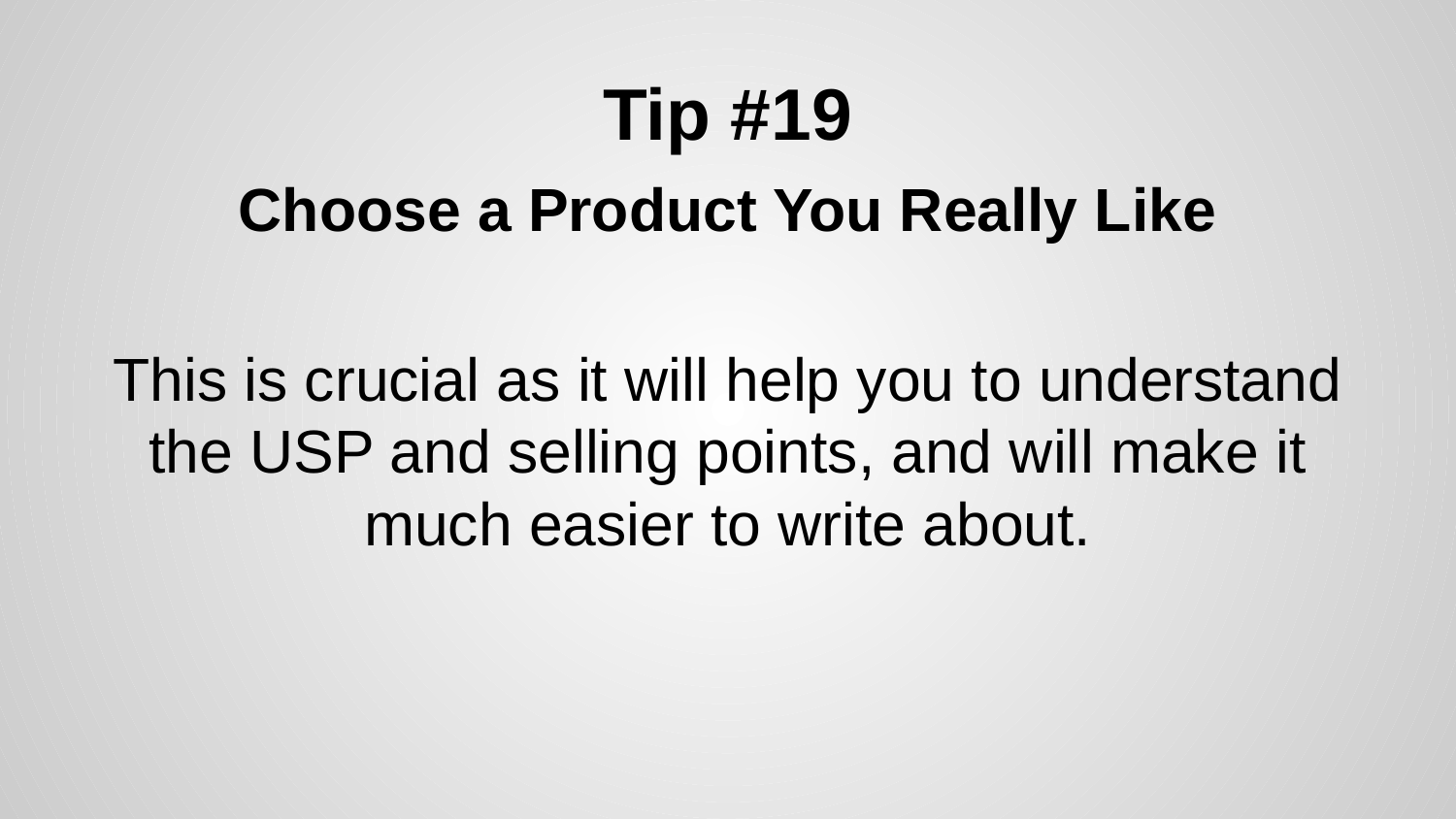

# Tip #19

Choose a Product You Really Like

This is crucial as it will help you to understand the USP and selling points, and will make it much easier to write about.